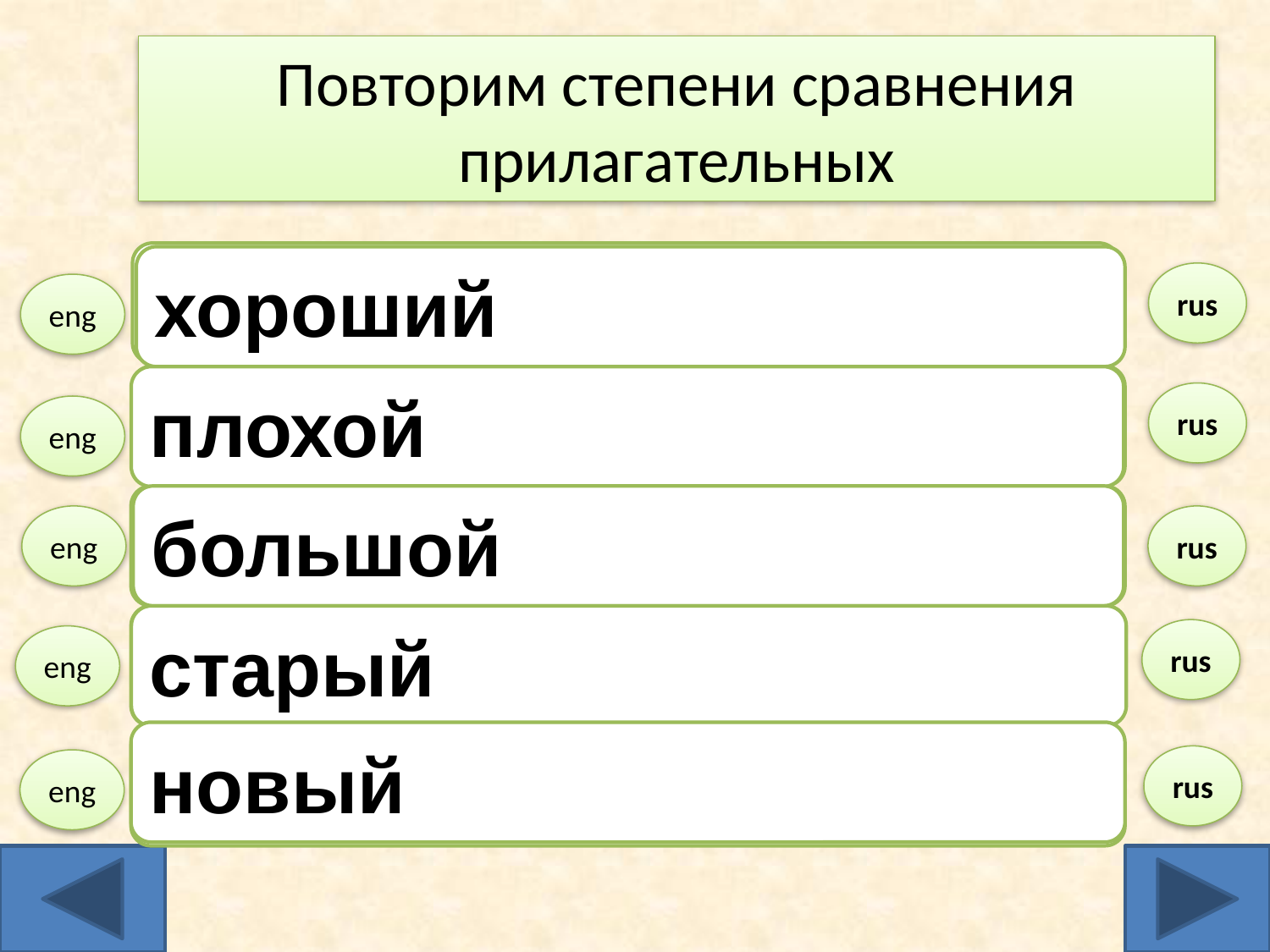

Повторим степени сравнения прилагательных
Good – better –the best
хороший
rus
eng
Bad – worse –the worst
плохой
rus
eng
Big – bigger – the biggest
большой
eng
rus
Old – older – the oldest
старый
rus
eng
новый
New –newer – the newest
rus
eng